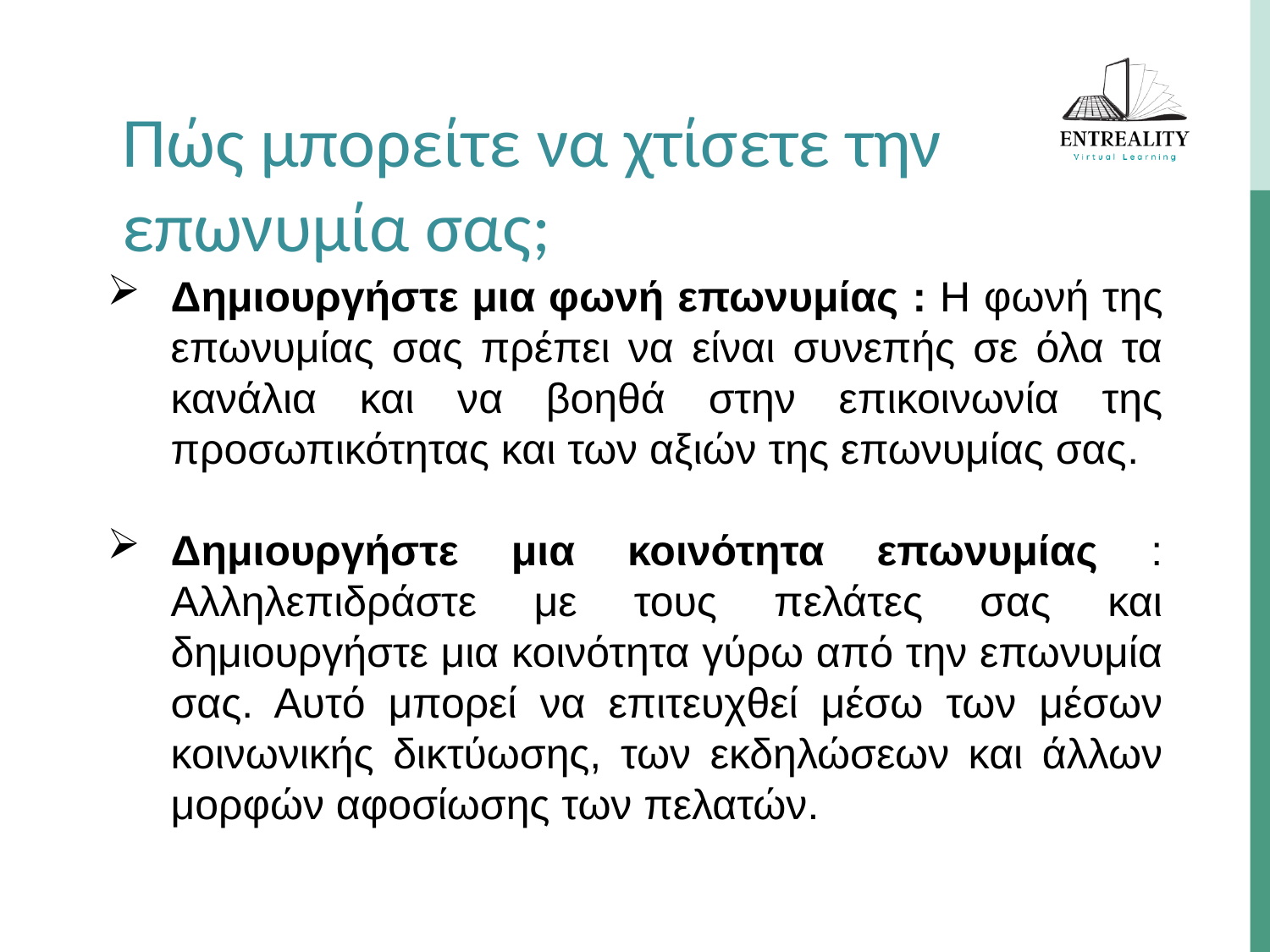

Πώς μπορείτε να χτίσετε την επωνυμία σας;
Δημιουργήστε μια φωνή επωνυμίας : Η φωνή της επωνυμίας σας πρέπει να είναι συνεπής σε όλα τα κανάλια και να βοηθά στην επικοινωνία της προσωπικότητας και των αξιών της επωνυμίας σας.

Δημιουργήστε μια κοινότητα επωνυμίας : Αλληλεπιδράστε με τους πελάτες σας και δημιουργήστε μια κοινότητα γύρω από την επωνυμία σας. Αυτό μπορεί να επιτευχθεί μέσω των μέσων κοινωνικής δικτύωσης, των εκδηλώσεων και άλλων μορφών αφοσίωσης των πελατών.